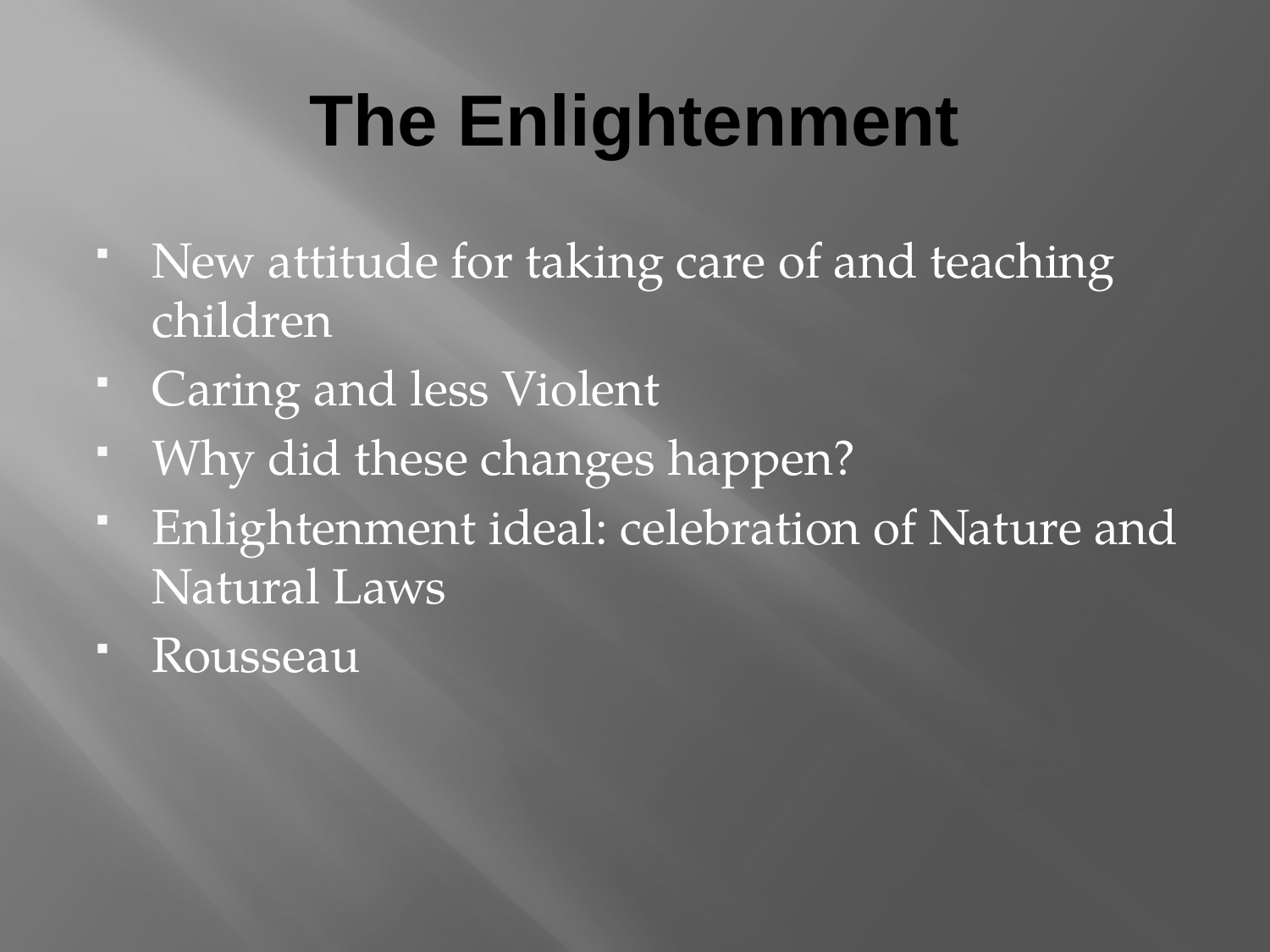

# The Enlightenment
New attitude for taking care of and teaching children
Caring and less Violent
Why did these changes happen?
Enlightenment ideal: celebration of Nature and Natural Laws
Rousseau